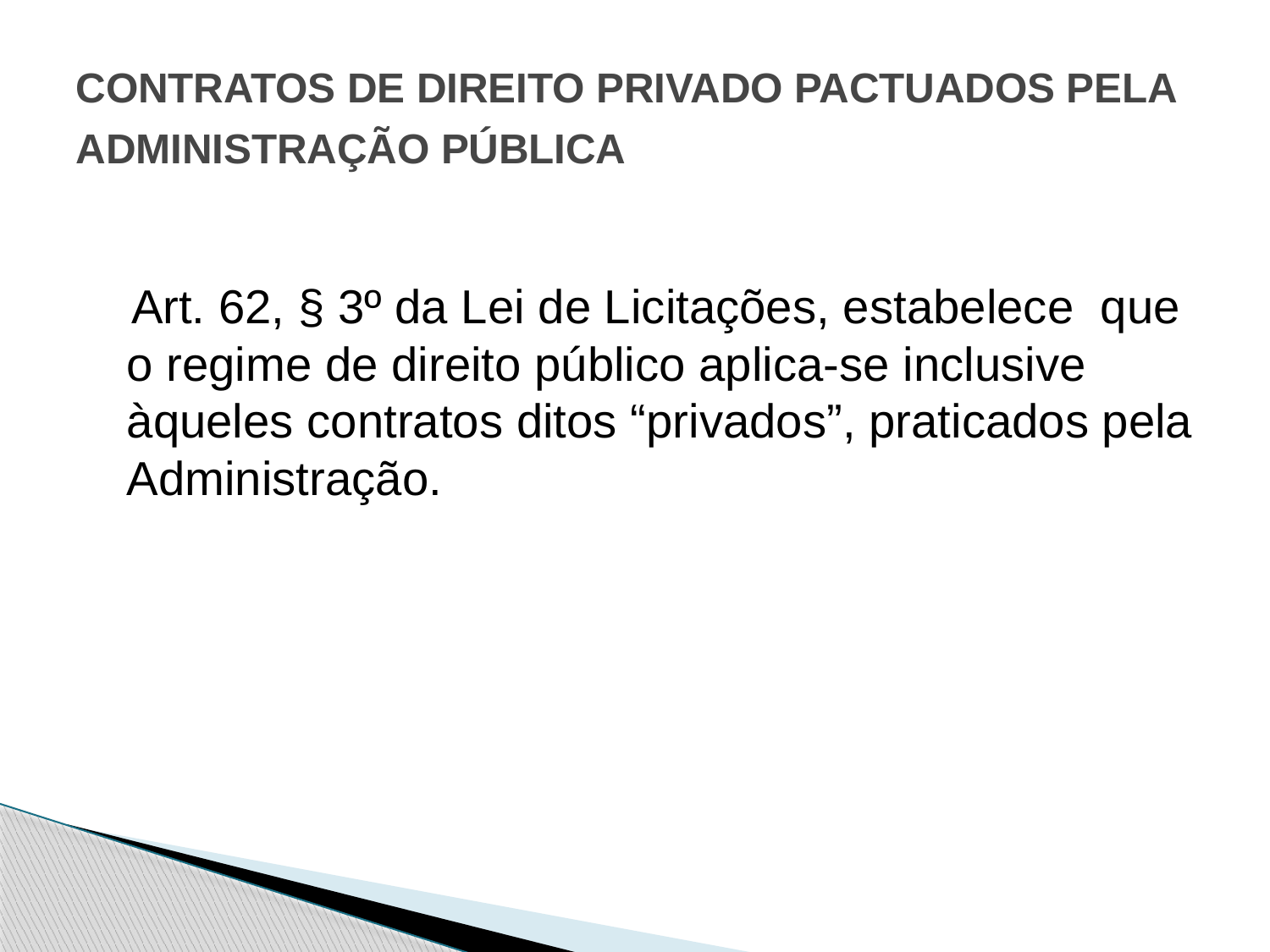

# CONTRATOS DE DIREITO PRIVADO PACTUADOS PELA ADMINISTRAÇÃO PÚBLICA

   Art. 62, § 3º da Lei de Licitações, estabelece  que o regime de direito público aplica-se inclusive àqueles contratos ditos “privados”, praticados pela Administração.